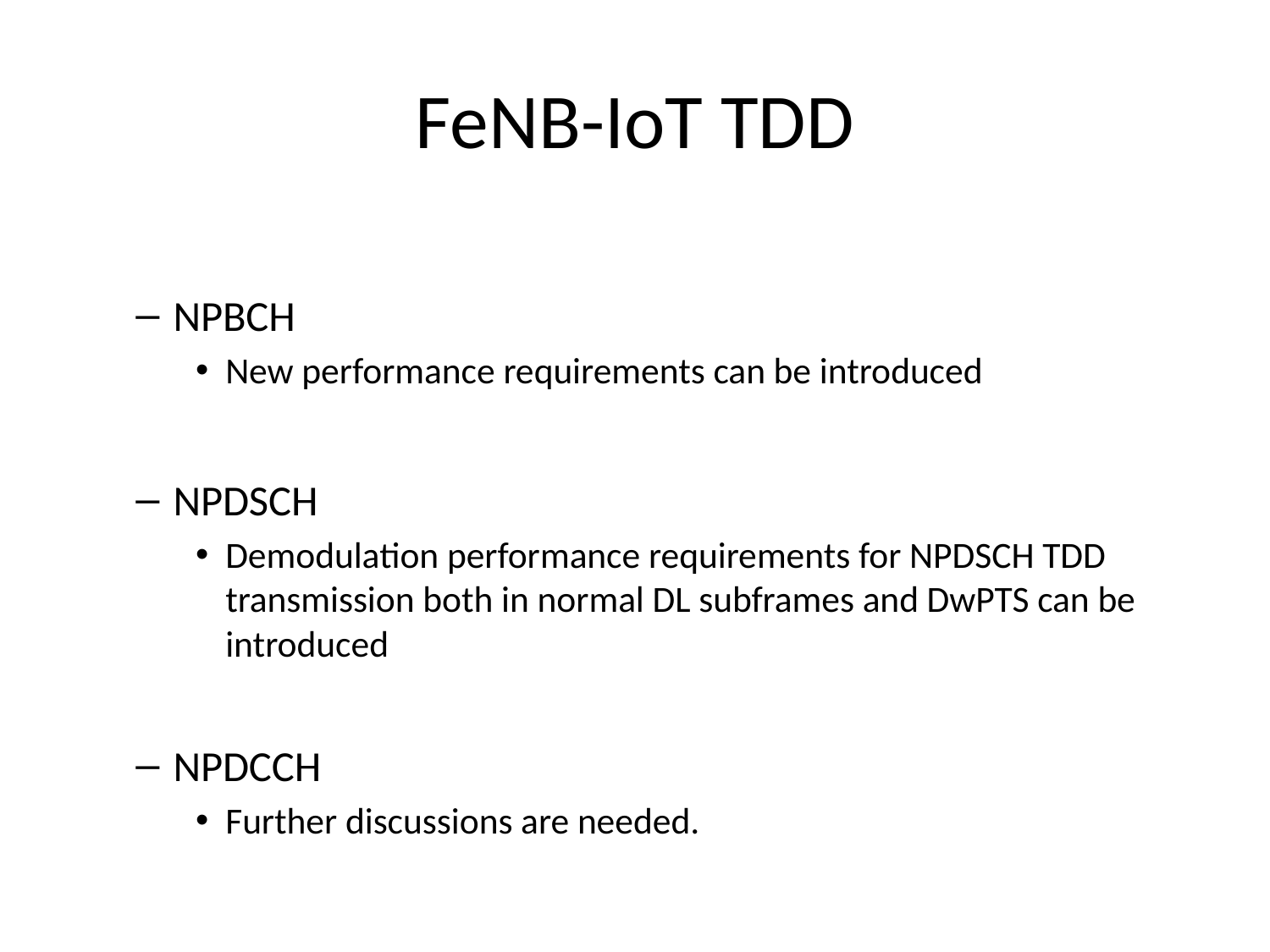

# FeNB-IoT TDD

NPBCH
New performance requirements can be introduced

NPDSCH
Demodulation performance requirements for NPDSCH TDD transmission both in normal DL subframes and DwPTS can be introduced

NPDCCH
Further discussions are needed.